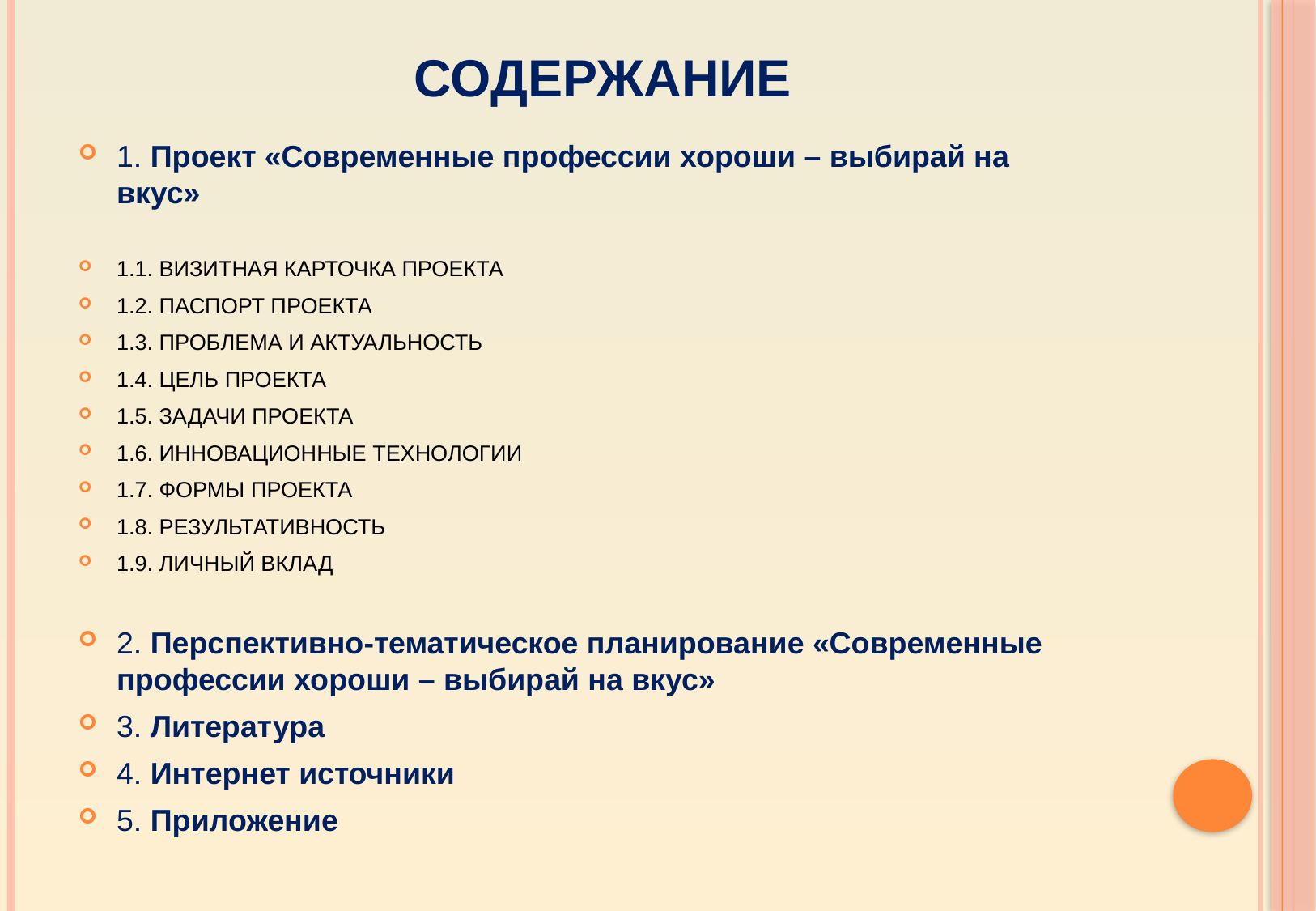

# Содержание
1. Проект «Современные профессии хороши – выбирай на    вкус»

1.1. визитная карточка проекта
1.2. паспорт проекта
1.3. проблема и актуальность
1.4. цель проекта
1.5. задачи проекта
1.6. инновационные технологии
1.7. формы проекта
1.8. результативность
1.9. личный вклад

2. Перспективно-тематическое планирование «Современные профессии хороши – выбирай на вкус»
3. Литература
4. Интернет источники
5. Приложение